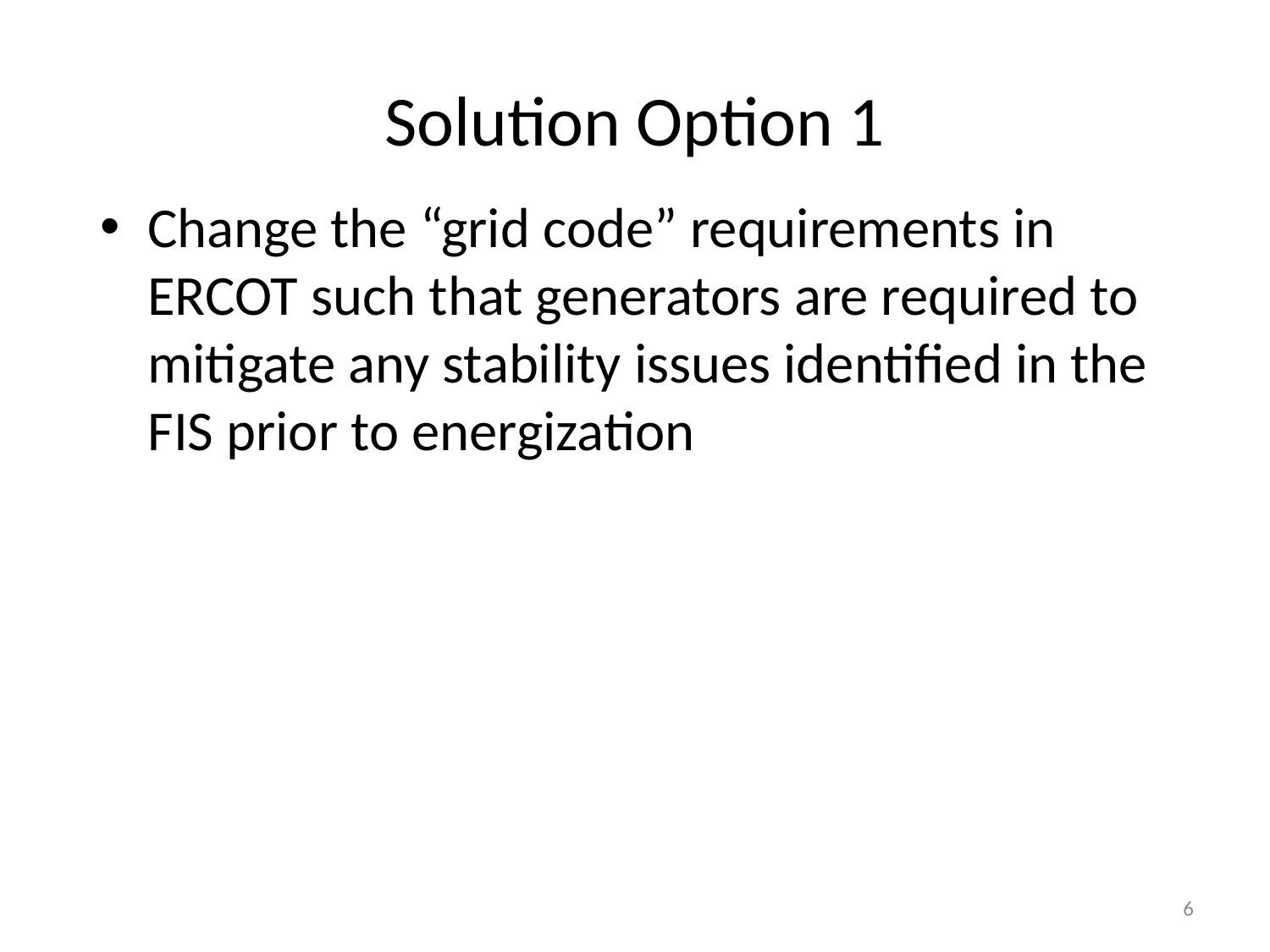

# Solution Option 1
Change the “grid code” requirements in ERCOT such that generators are required to mitigate any stability issues identified in the FIS prior to energization
6